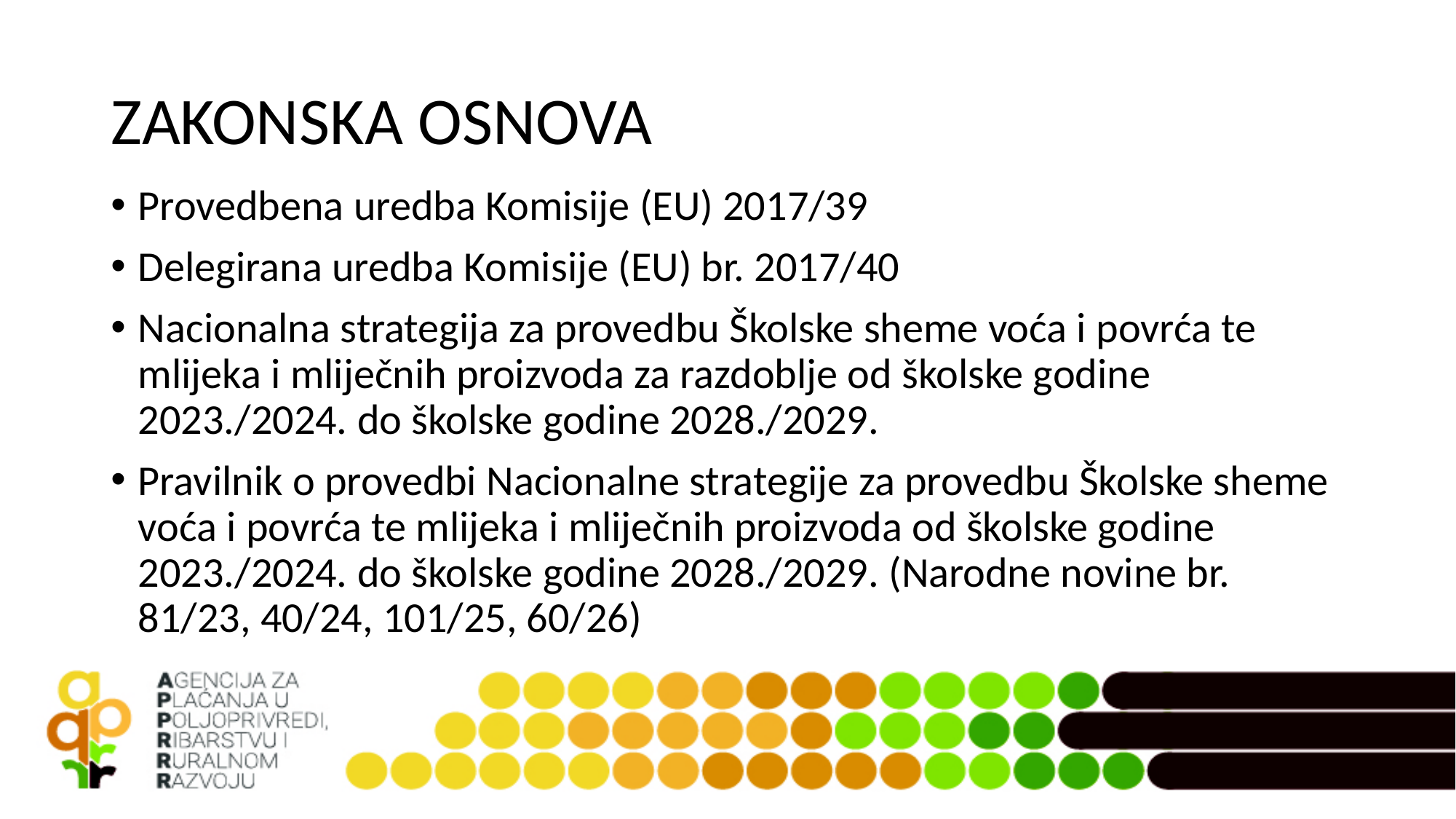

# ZAKONSKA OSNOVA
Provedbena uredba Komisije (EU) 2017/39
Delegirana uredba Komisije (EU) br. 2017/40
Nacionalna strategija za provedbu Školske sheme voća i povrća te mlijeka i mliječnih proizvoda za razdoblje od školske godine 2023./2024. do školske godine 2028./2029.
Pravilnik o provedbi Nacionalne strategije za provedbu Školske sheme voća i povrća te mlijeka i mliječnih proizvoda od školske godine 2023./2024. do školske godine 2028./2029. (Narodne novine br. 81/23, 40/24, 101/25, 60/26)